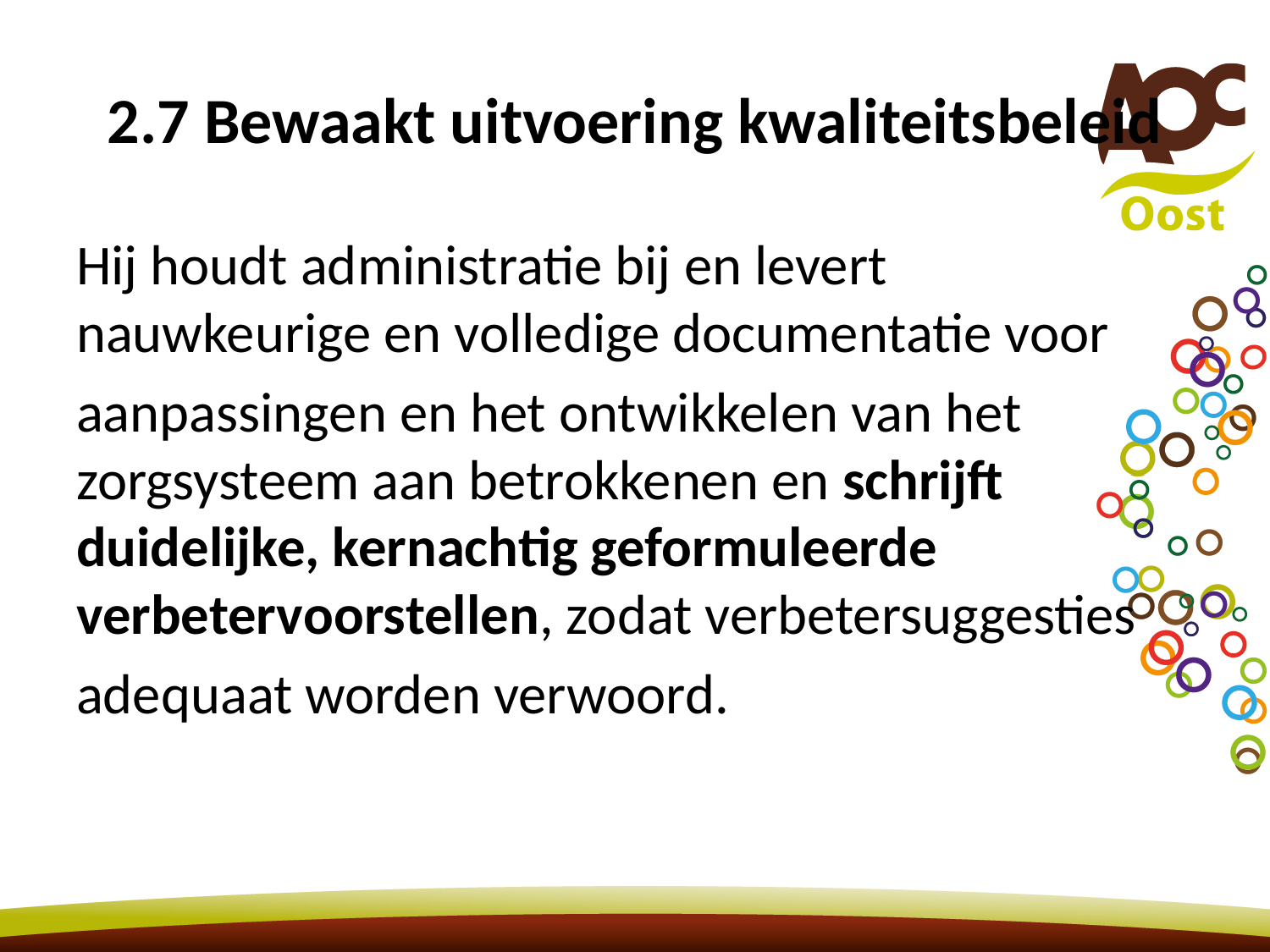

# 2.7 Bewaakt uitvoering kwaliteitsbeleid
Hij houdt administratie bij en levert nauwkeurige en volledige documentatie voor
aanpassingen en het ontwikkelen van het zorgsysteem aan betrokkenen en schrijft duidelijke, kernachtig geformuleerde  verbetervoorstellen, zodat verbetersuggesties
adequaat worden verwoord.